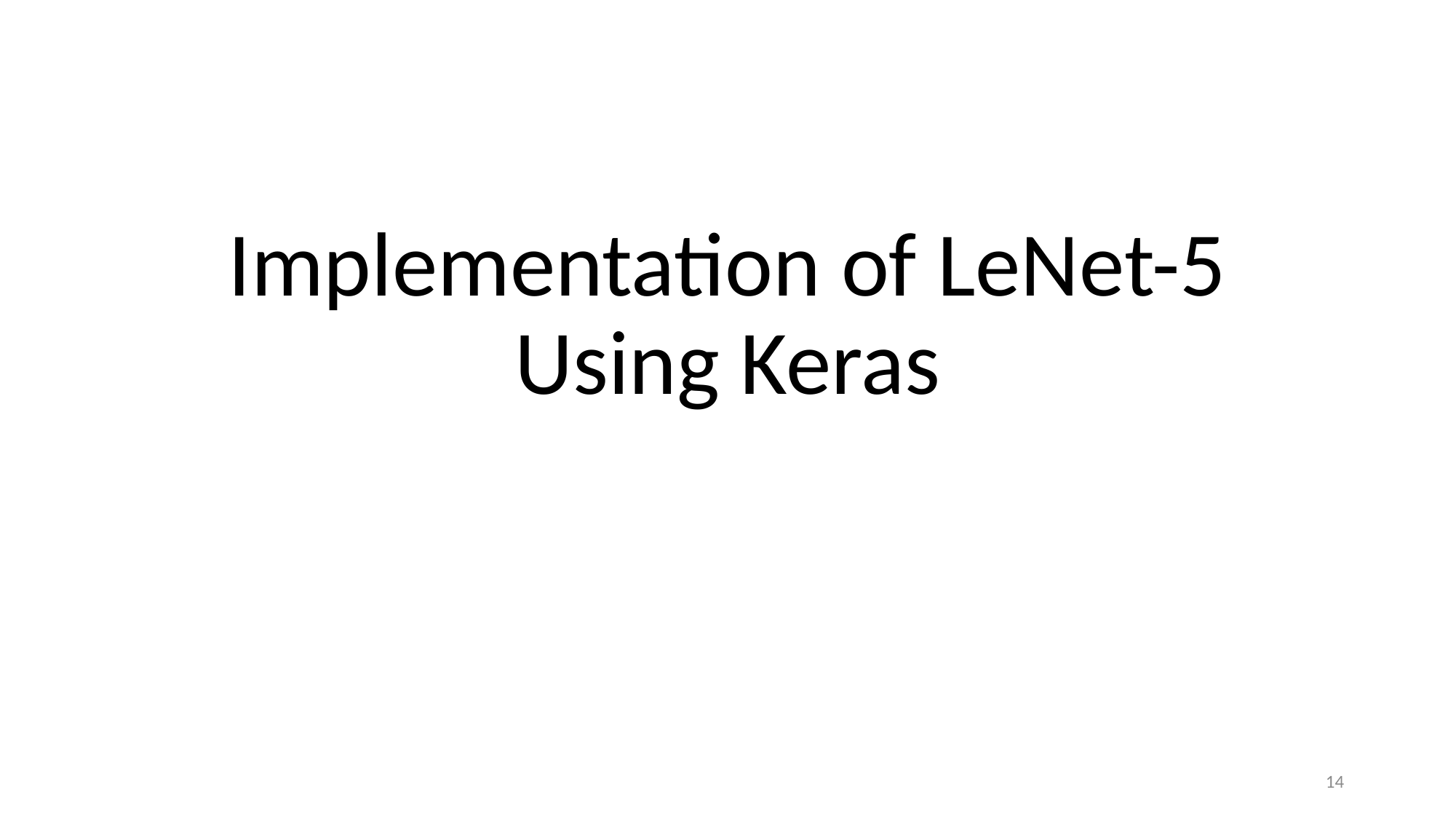

# Implementation of LeNet-5 Using Keras

14